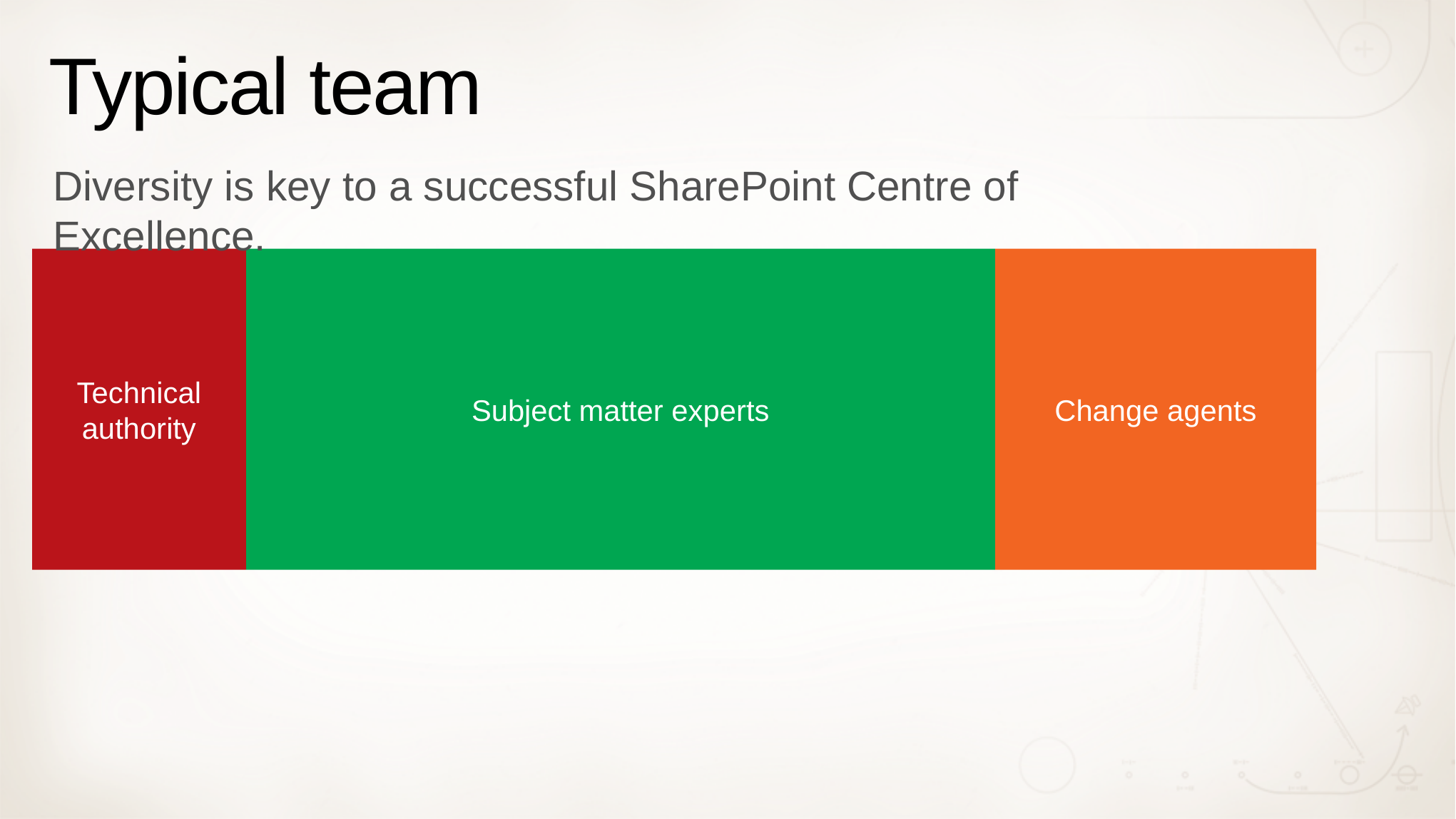

# Typical team
Diversity is key to a successful SharePoint Centre of Excellence.
Technical
authority
Subject matter experts
Change agents